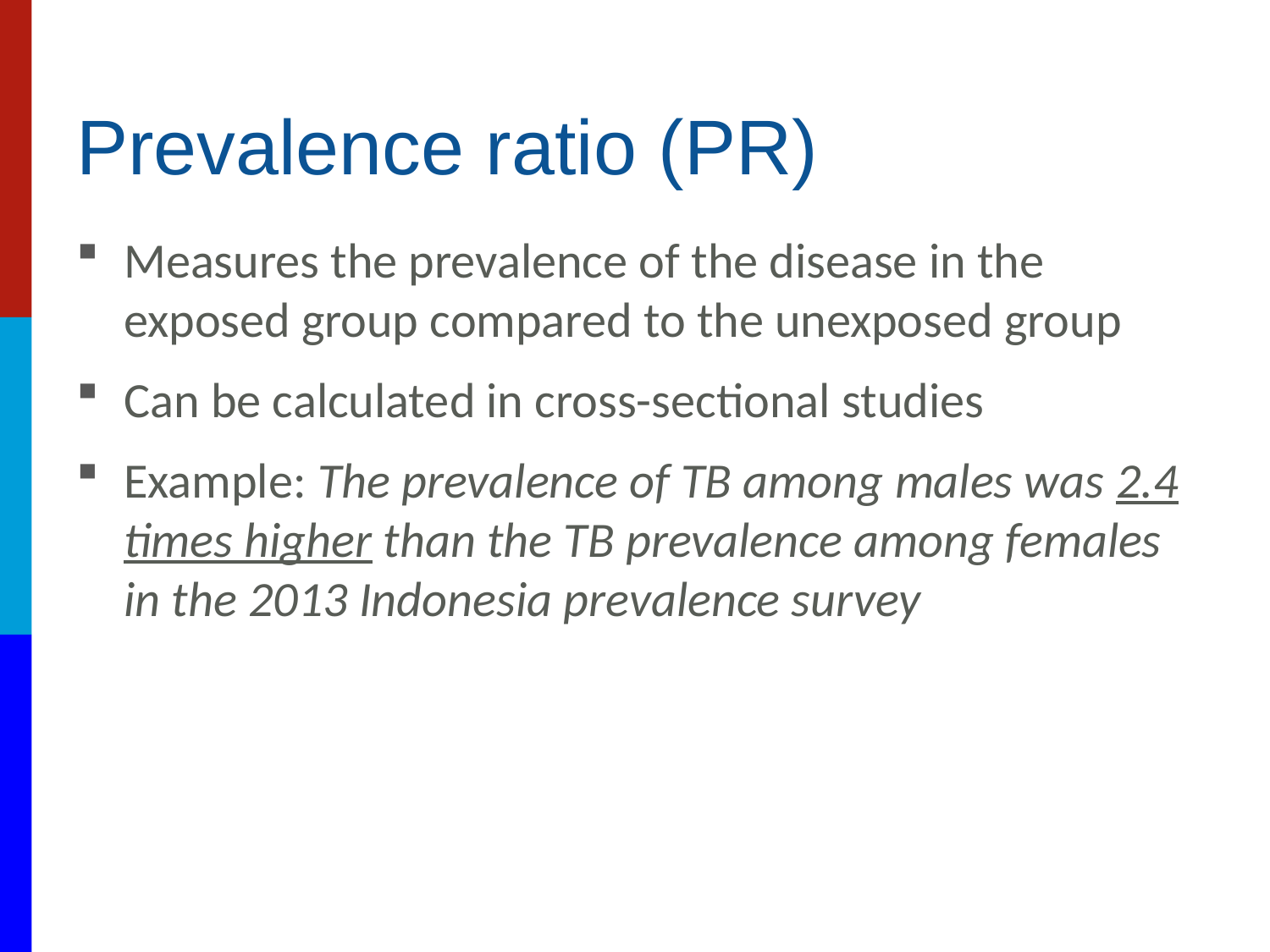

# Prevalence ratio (PR)
Measures the prevalence of the disease in the exposed group compared to the unexposed group
Can be calculated in cross-sectional studies
Example: The prevalence of TB among males was 2.4 times higher than the TB prevalence among females in the 2013 Indonesia prevalence survey